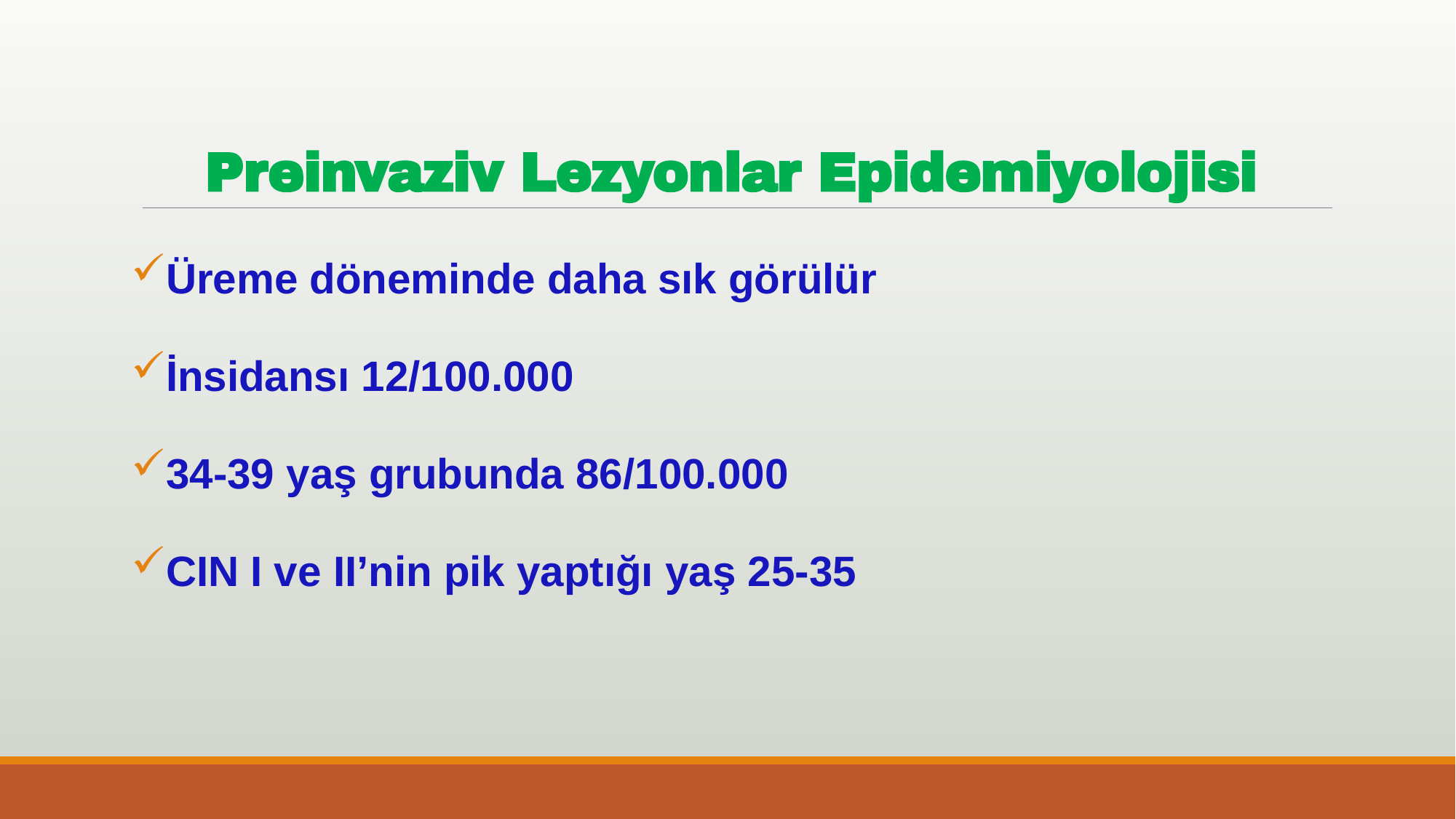

# Preinvaziv Lezyonlar Epidemiyolojisi
Üreme döneminde daha sık görülür
İnsidansı 12/100.000
34-39 yaş grubunda 86/100.000
CIN I ve II’nin pik yaptığı yaş 25-35